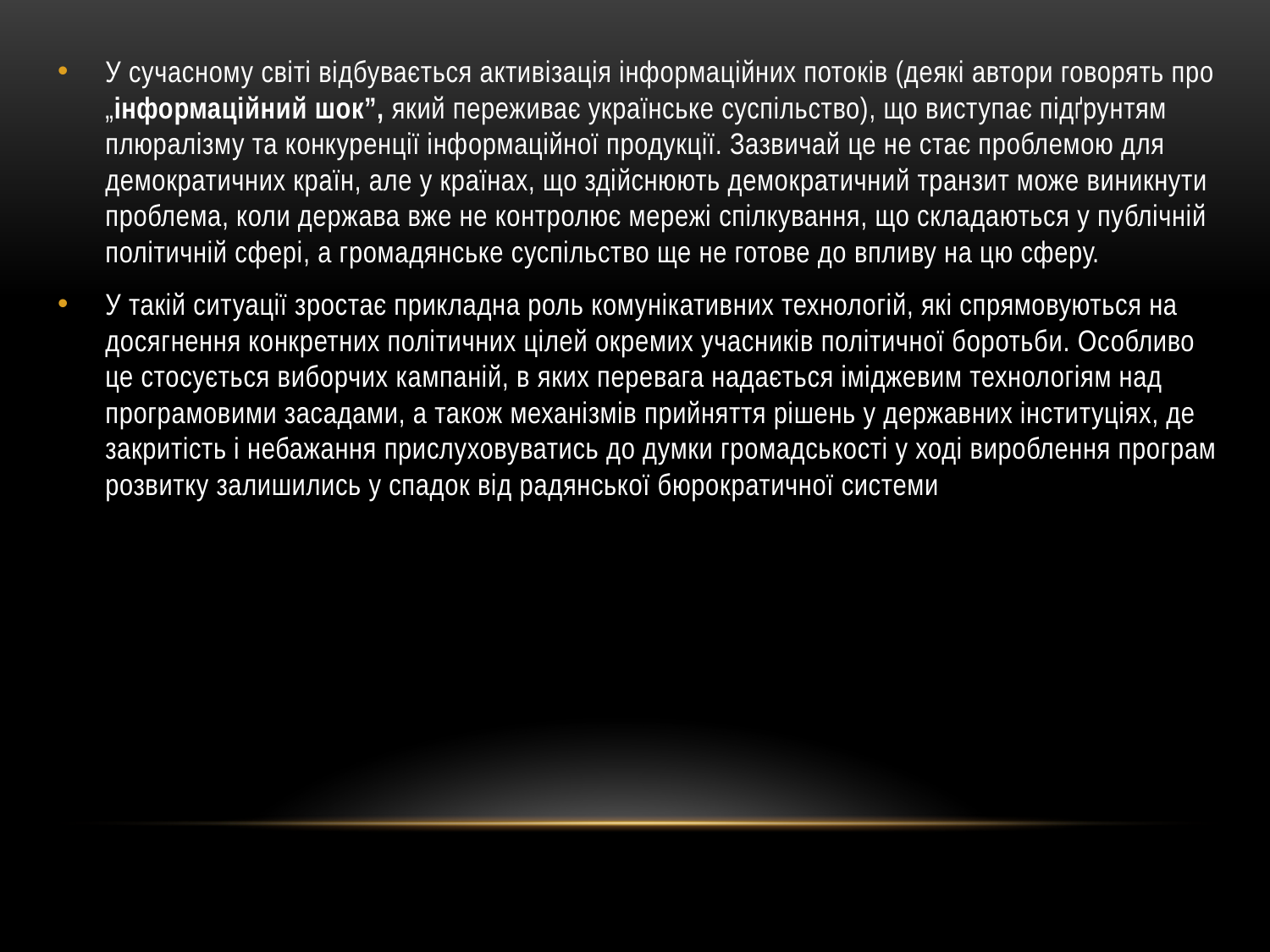

У сучасному світі відбувається активізація інформаційних потоків (деякі автори говорять про „інформаційний шок”, який переживає українське суспільство), що виступає підґрунтям плюралізму та конкуренції інформаційної продукції. Зазвичай це не стає проблемою для демократичних країн, але у країнах, що здійснюють демократичний транзит може виникнути проблема, коли держава вже не контролює мережі спілкування, що складаються у публічній політичній сфері, а громадянське суспільство ще не готове до впливу на цю сферу.
У такій ситуації зростає прикладна роль комунікативних технологій, які спрямовуються на досягнення конкретних політичних цілей окремих учасників політичної боротьби. Особливо це стосується виборчих кампаній, в яких перевага надається іміджевим технологіям над програмовими засадами, а також механізмів прийняття рішень у державних інституціях, де закритість і небажання прислуховуватись до думки громадськості у ході вироблення програм розвитку залишились у спадок від радянської бюрократичної системи